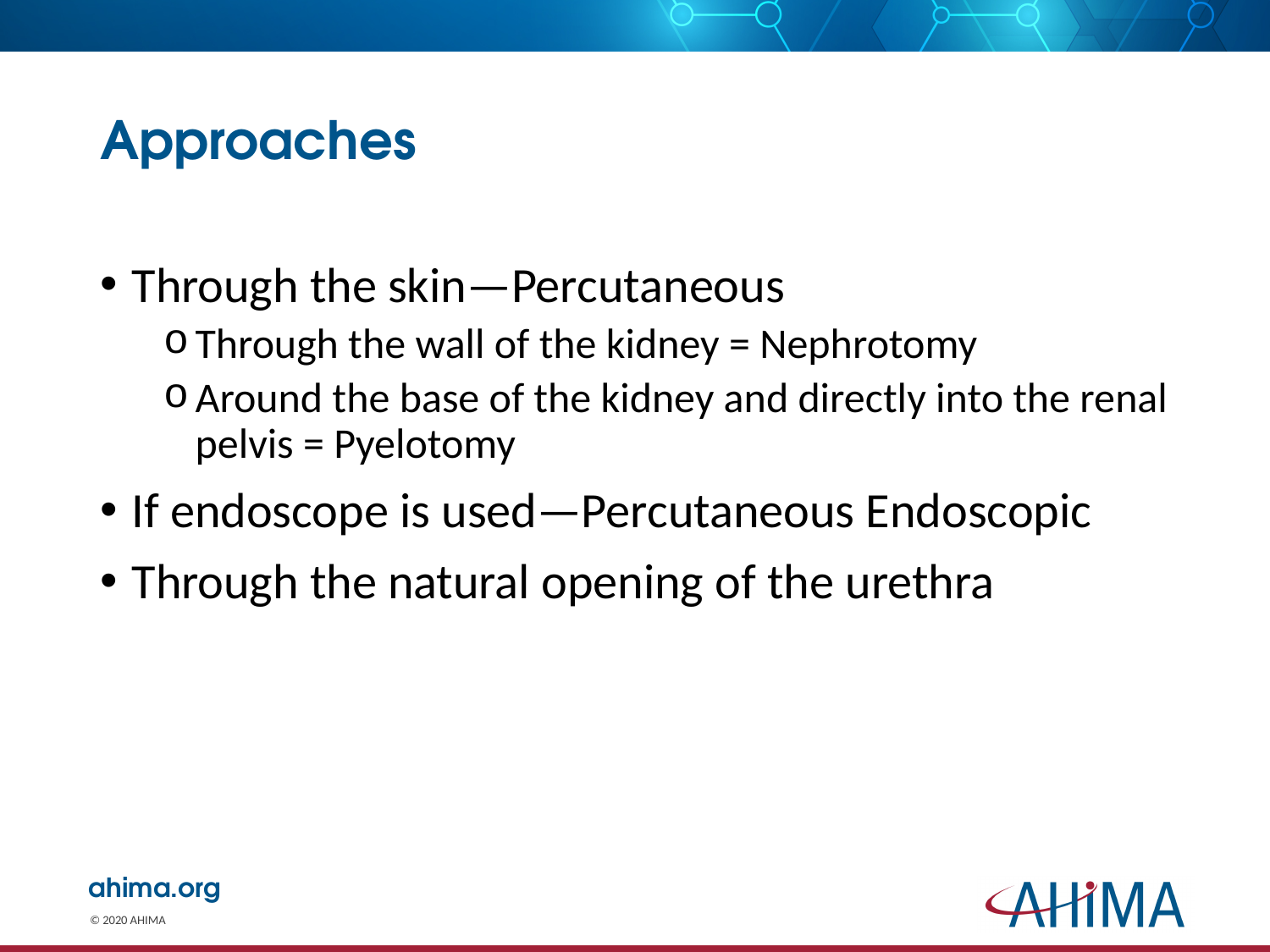

# Approaches
Through the skin—Percutaneous
Through the wall of the kidney = Nephrotomy
Around the base of the kidney and directly into the renal pelvis = Pyelotomy
If endoscope is used—Percutaneous Endoscopic
Through the natural opening of the urethra